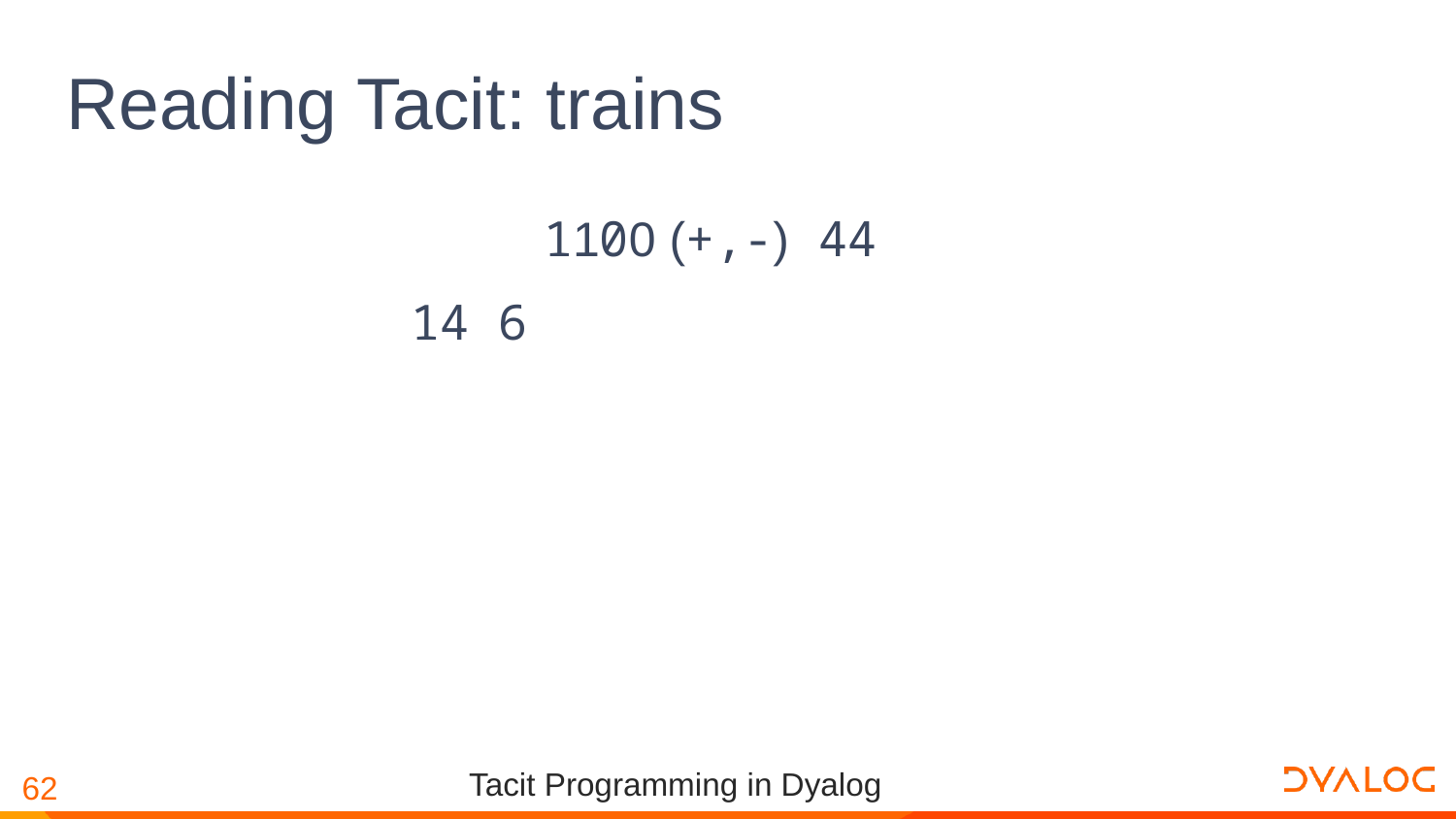

# Reading Tacit: trains
1100 (+,-) 44  .
14 6                  .